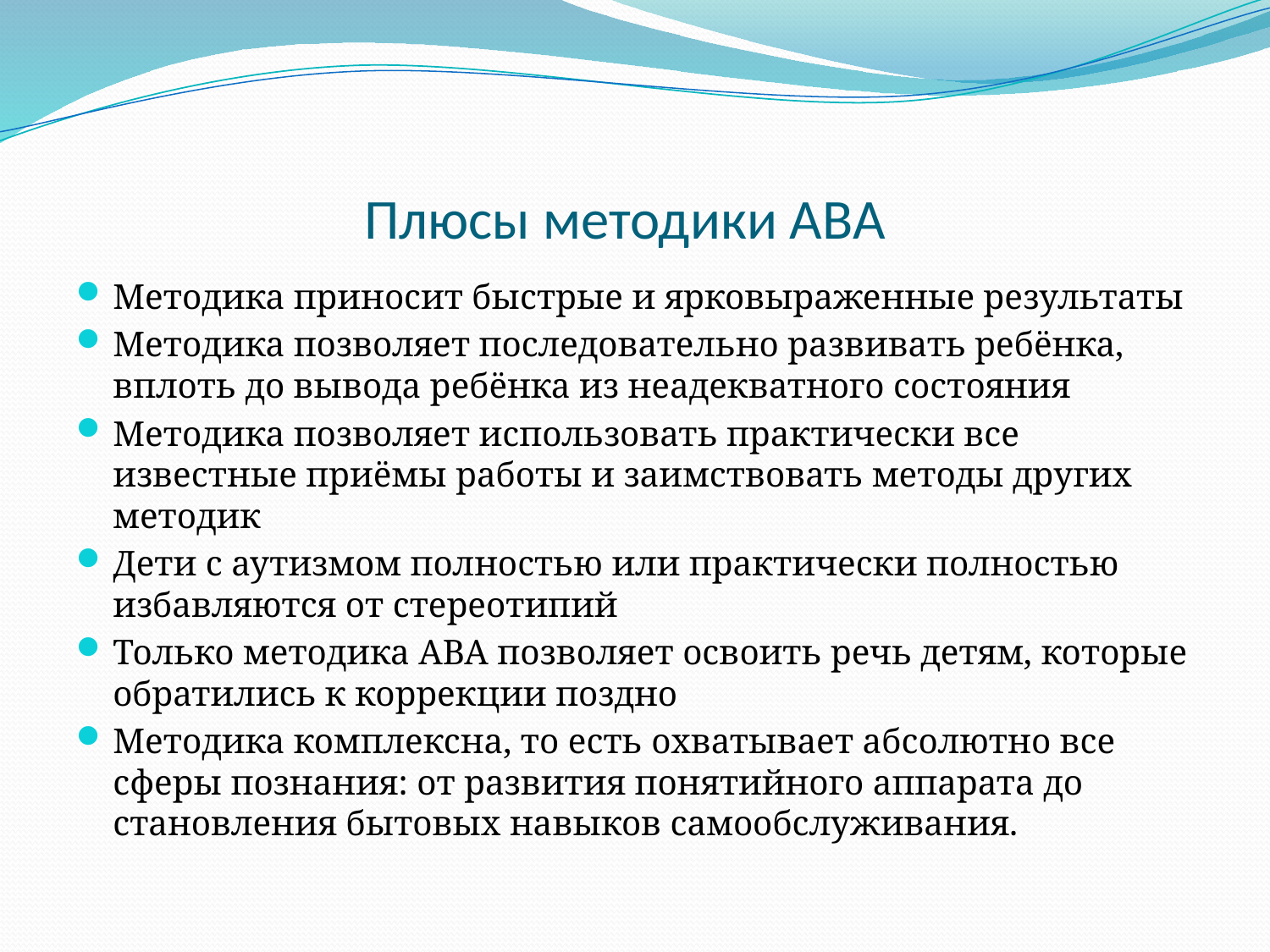

# Плюсы методики АВА
Методика приносит быстрые и ярковыраженные результаты
Методика позволяет последовательно развивать ребёнка, вплоть до вывода ребёнка из неадекватного состояния
Методика позволяет использовать практически все известные приёмы работы и заимствовать методы других методик
Дети с аутизмом полностью или практически полностью избавляются от стереотипий
Только методика АВА позволяет освоить речь детям, которые обратились к коррекции поздно
Методика комплексна, то есть охватывает абсолютно все сферы познания: от развития понятийного аппарата до становления бытовых навыков самообслуживания.